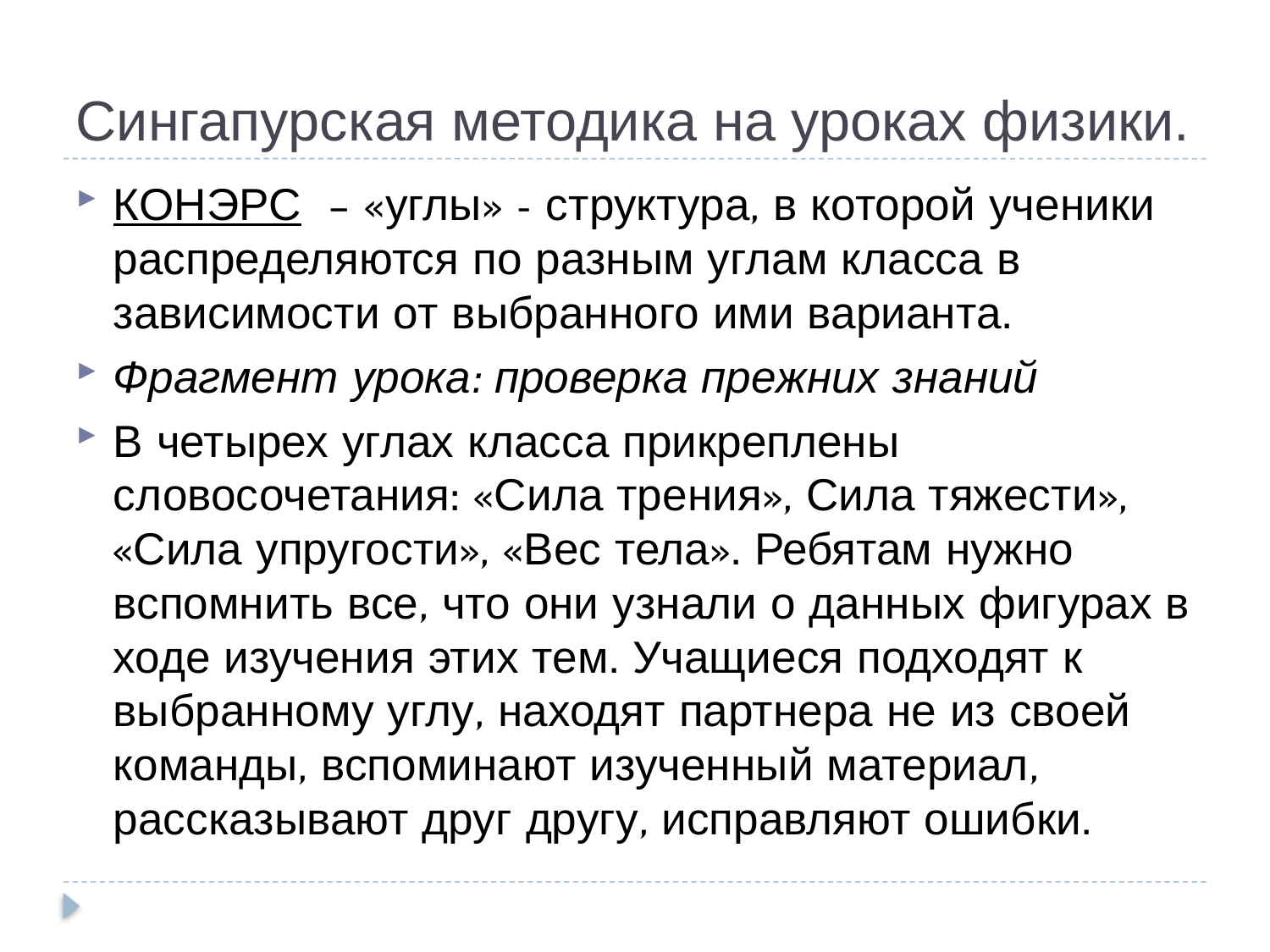

# Сингапурская методика на уроках физики.
КОНЭРС  – «углы» - структура, в которой ученики распределяются по разным углам класса в зависимости от выбранного ими варианта.
Фрагмент урока: проверка прежних знаний
В четырех углах класса прикреплены словосочетания: «Сила трения», Сила тяжести», «Сила упругости», «Вес тела». Ребятам нужно вспомнить все, что они узнали о данных фигурах в ходе изучения этих тем. Учащиеся подходят к выбранному углу, находят партнера не из своей команды, вспоминают изученный материал, рассказывают друг другу, исправляют ошибки.